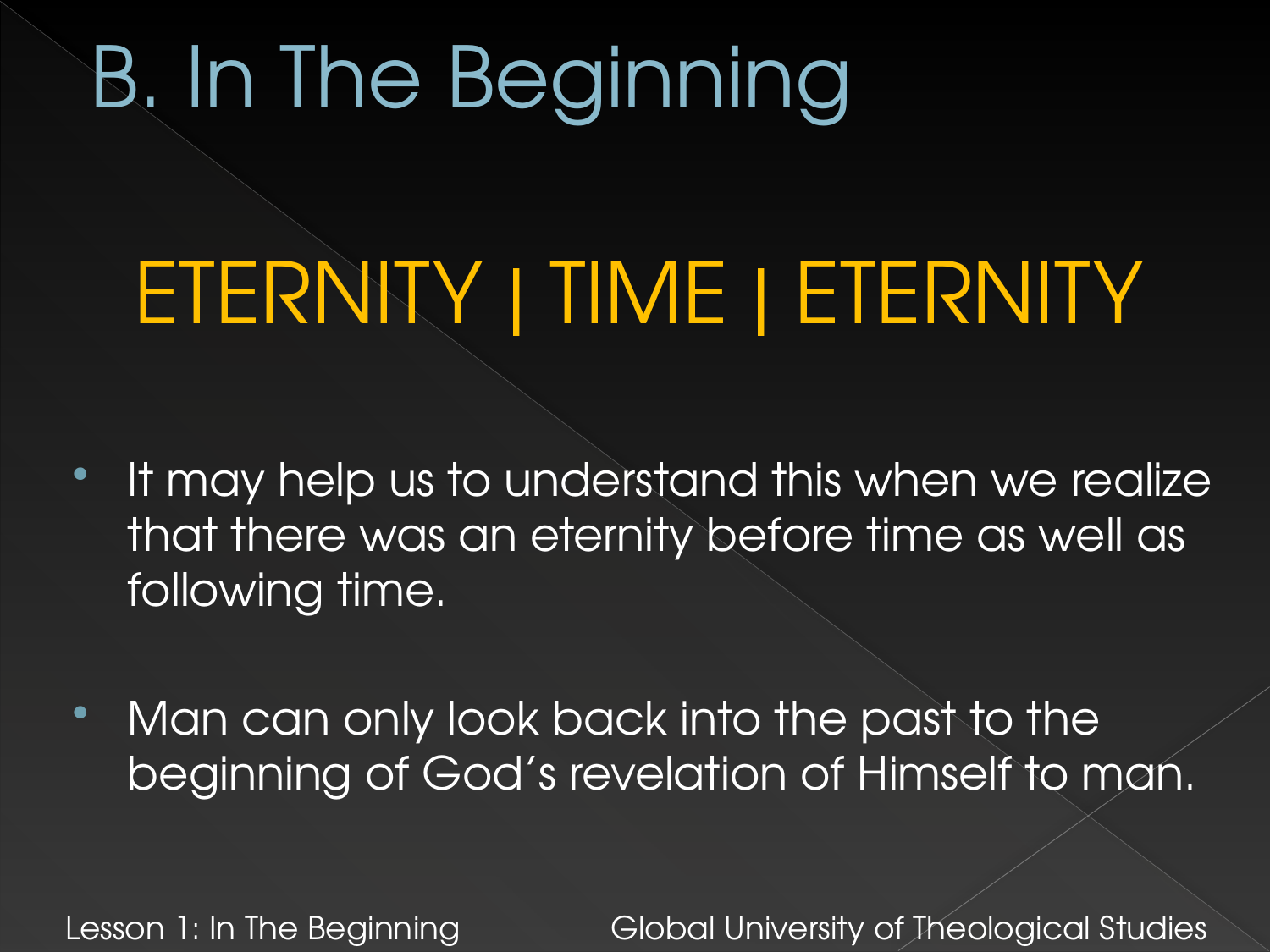

# B. In The Beginning
ETERNITY | TIME | ETERNITY
It may help us to understand this when we realize that there was an eternity before time as well as following time.

Man can only look back into the past to the beginning of God’s revelation of Himself to man.
Lesson 1: In The Beginning                 Global University of Theological Studies